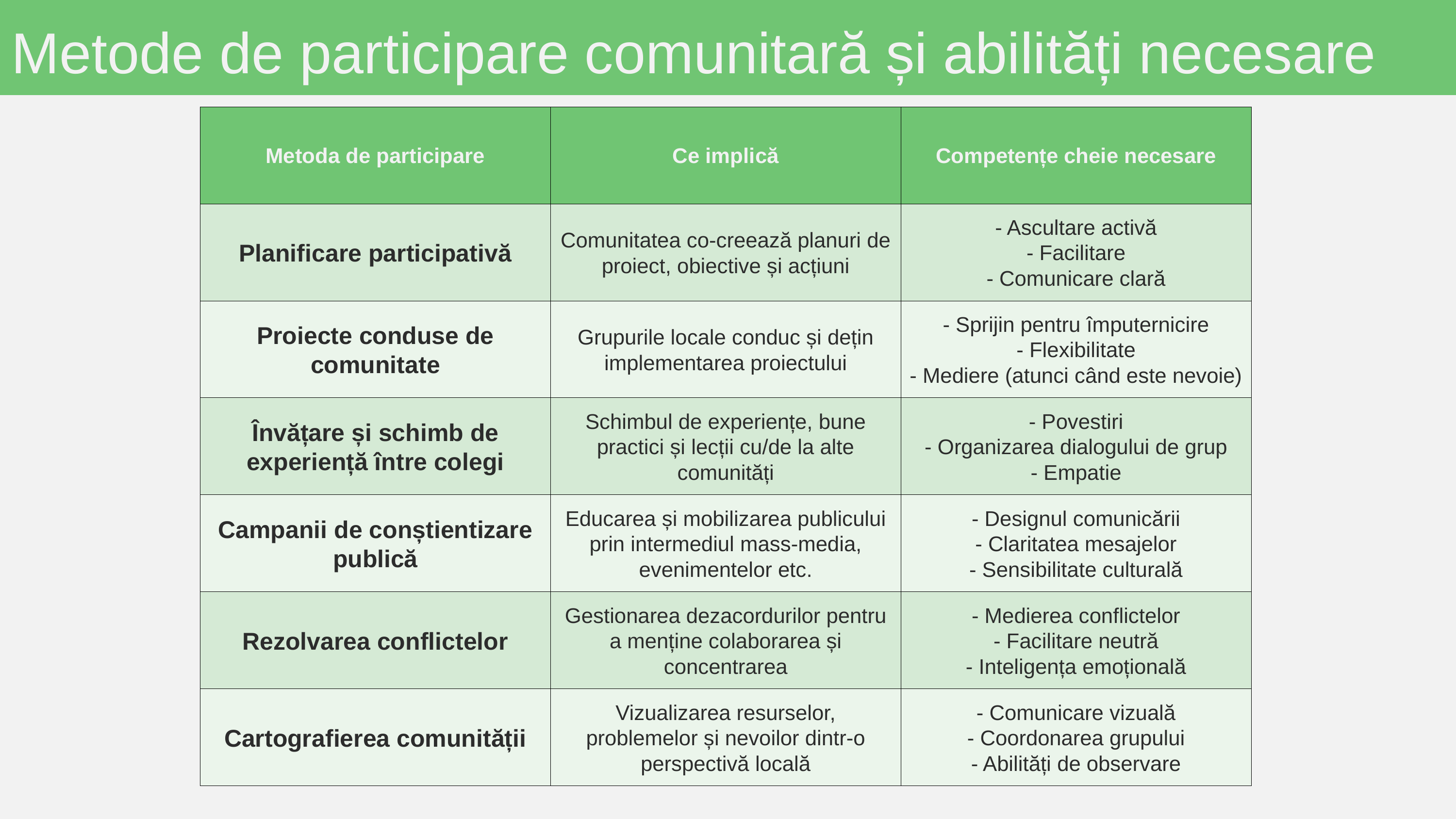

Metode de participare comunitară și abilități necesare
| Metoda de participare | Ce implică | Competențe cheie necesare |
| --- | --- | --- |
| Planificare participativă | Comunitatea co-creează planuri de proiect, obiective și acțiuni | - Ascultare activă - Facilitare - Comunicare clară |
| Proiecte conduse de comunitate | Grupurile locale conduc și dețin implementarea proiectului | - Sprijin pentru împuternicire - Flexibilitate - Mediere (atunci când este nevoie) |
| Învățare și schimb de experiență între colegi | Schimbul de experiențe, bune practici și lecții cu/de la alte comunități | - Povestiri - Organizarea dialogului de grup - Empatie |
| Campanii de conștientizare publică | Educarea și mobilizarea publicului prin intermediul mass-media, evenimentelor etc. | - Designul comunicării - Claritatea mesajelor - Sensibilitate culturală |
| Rezolvarea conflictelor | Gestionarea dezacordurilor pentru a menține colaborarea și concentrarea | - Medierea conflictelor - Facilitare neutră - Inteligența emoțională |
| Cartografierea comunității | Vizualizarea resurselor, problemelor și nevoilor dintr-o perspectivă locală | - Comunicare vizuală - Coordonarea grupului - Abilități de observare |